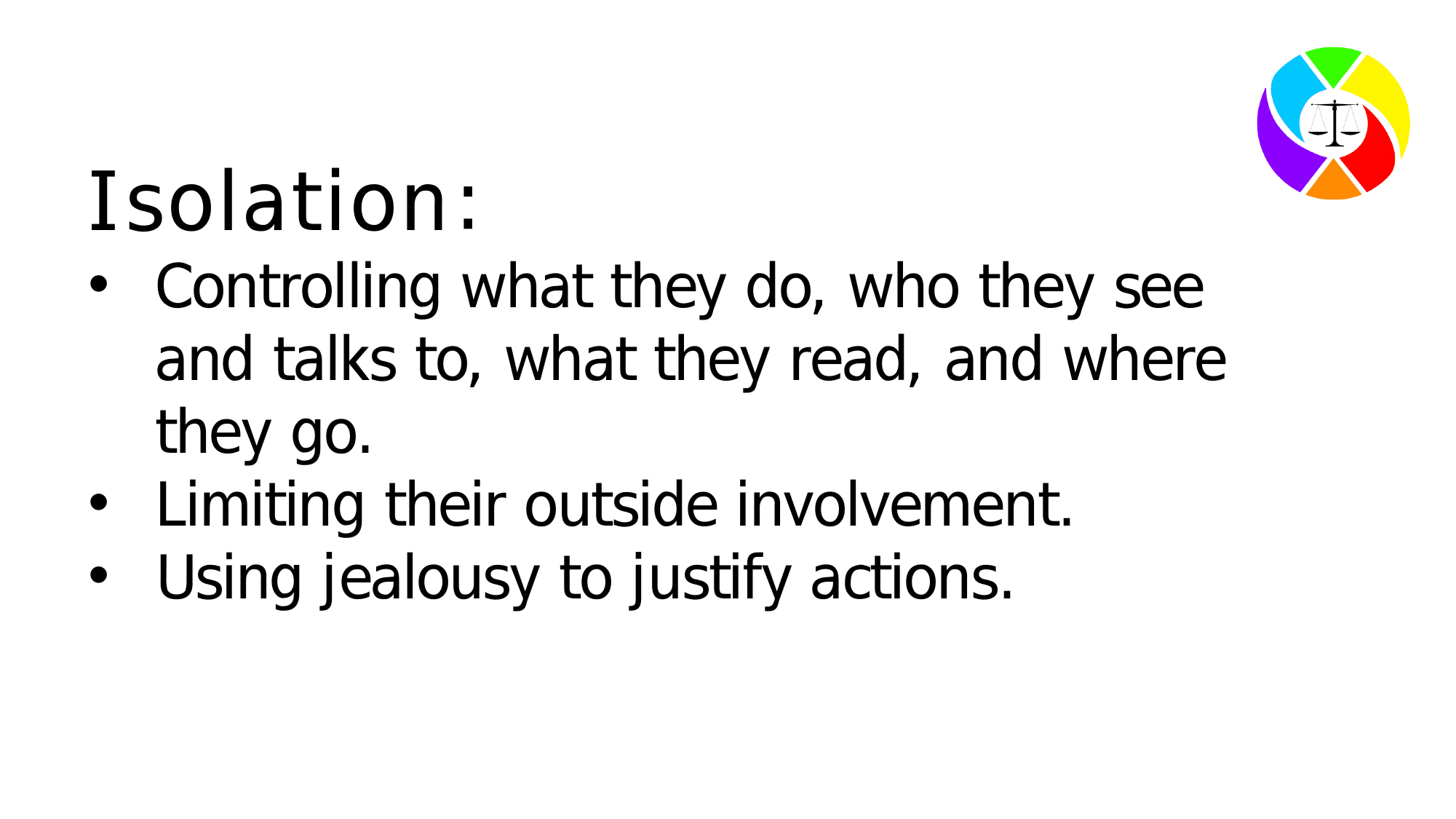

Isolation:
Controlling what they do, who they see and talks to, what they read, and where they go.
Limiting their outside involvement.
Using jealousy to justify actions.